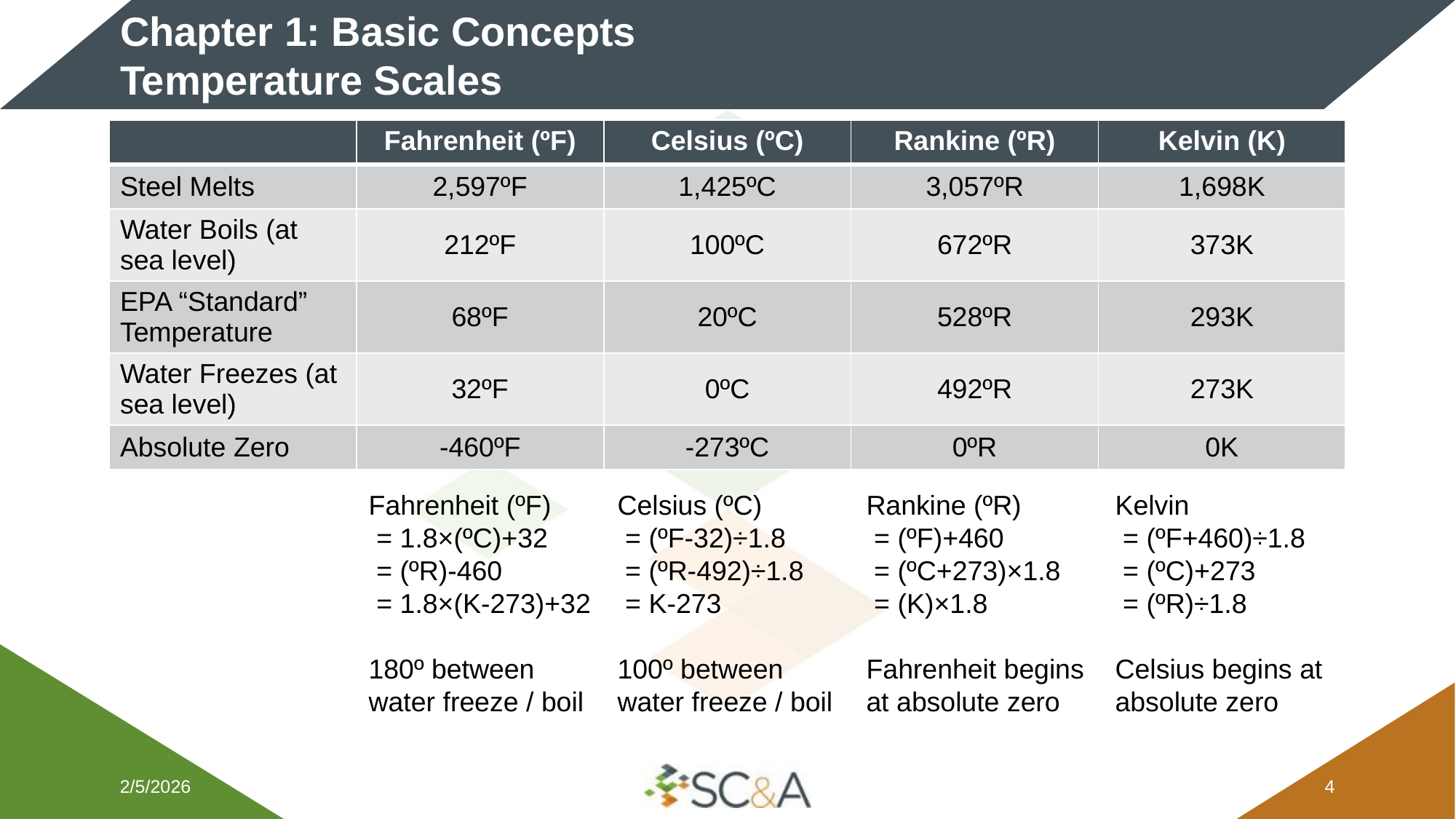

# Chapter 1: Basic Concepts Temperature Scales
|  | Fahrenheit (ºF) | Celsius (ºC) | Rankine (ºR) | Kelvin (K) |
| --- | --- | --- | --- | --- |
| Steel Melts | 2,597ºF | 1,425ºC | 3,057ºR | 1,698K |
| Water Boils (at sea level) | 212ºF | 100ºC | 672ºR | 373K |
| EPA “Standard” Temperature | 68ºF | 20ºC | 528ºR | 293K |
| Water Freezes (at sea level) | 32ºF | 0ºC | 492ºR | 273K |
| Absolute Zero | -460ºF | -273ºC | 0ºR | 0K |
Fahrenheit (ºF)
 = 1.8×(ºC)+32
 = (ºR)-460
 = 1.8×(K-273)+32

180º between water freeze / boil
Celsius (ºC)
 = (ºF-32)÷1.8
 = (ºR-492)÷1.8
 = K-273

100º between water freeze / boil
Rankine (ºR)
 = (ºF)+460
 = (ºC+273)×1.8
 = (K)×1.8

Fahrenheit begins at absolute zero
Kelvin
 = (ºF+460)÷1.8
 = (ºC)+273
 = (ºR)÷1.8

Celsius begins at absolute zero
2/5/2026
4